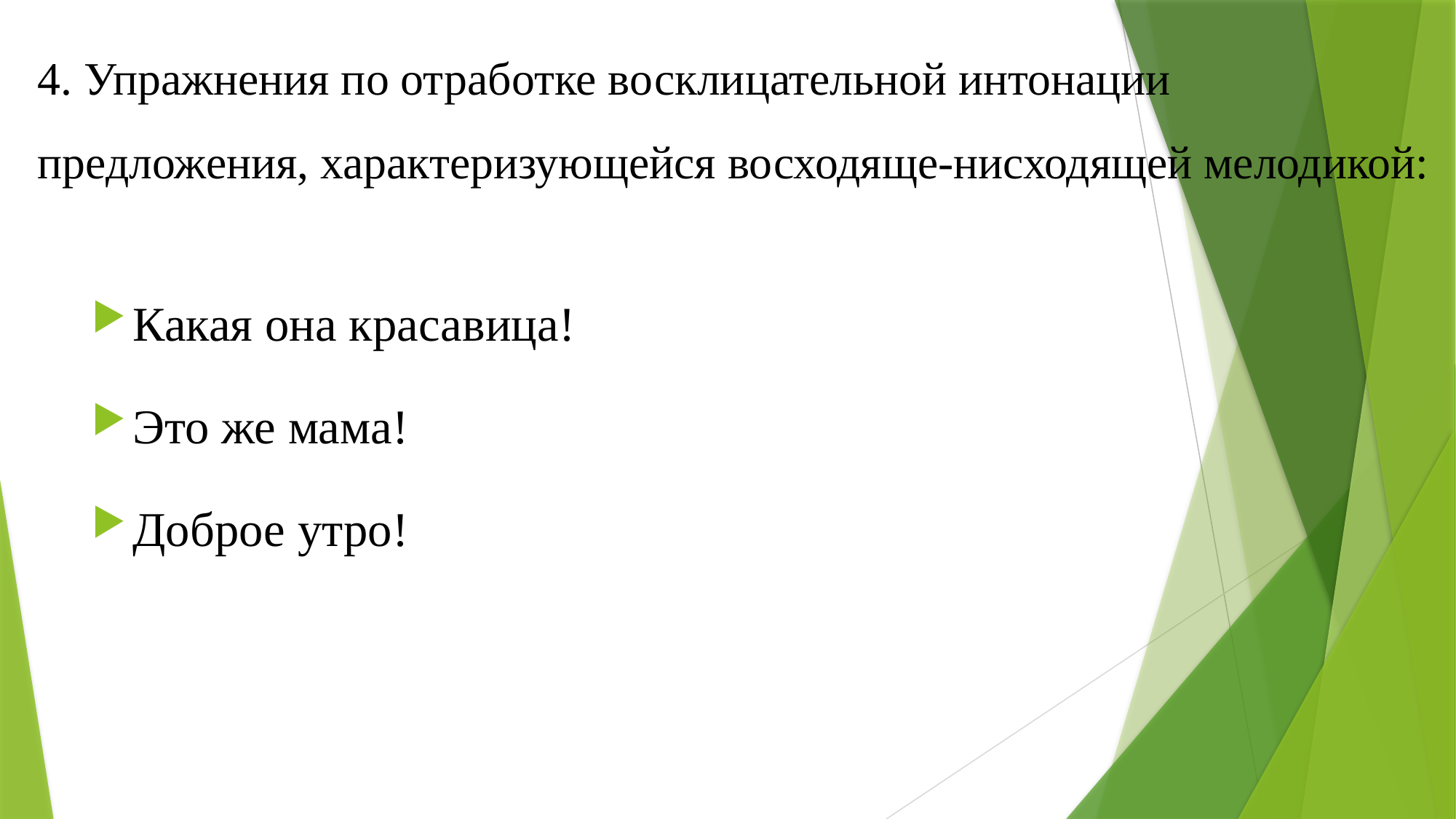

# 4. Упражнения по отработке восклицательной интонации предложения, характеризующейся восходяще-нисходящей мелодикой:
Какая она красавица!
Это же мама!
Доброе утро!